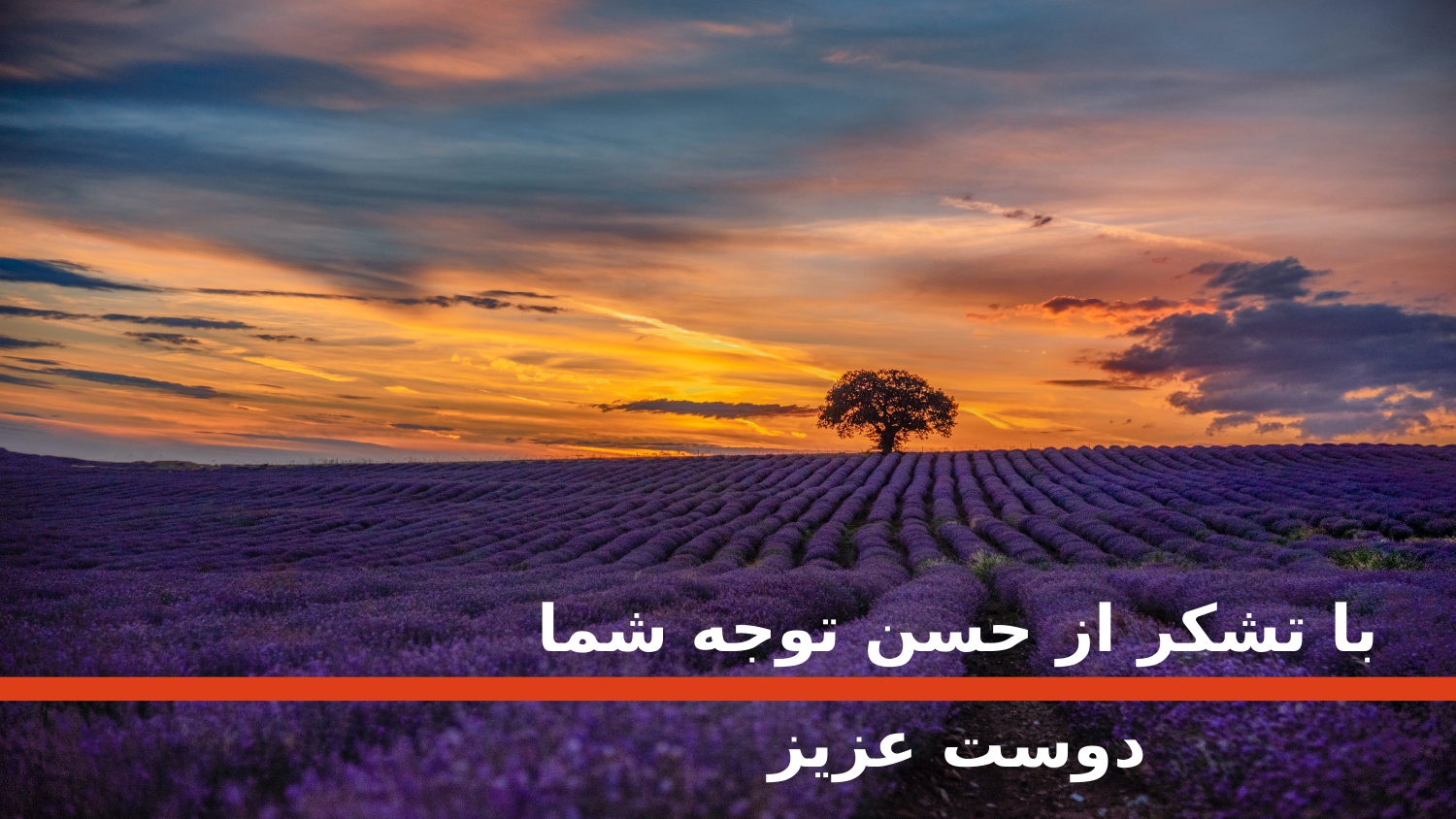

با تشکر از حسن توجه شما دوست عزیز